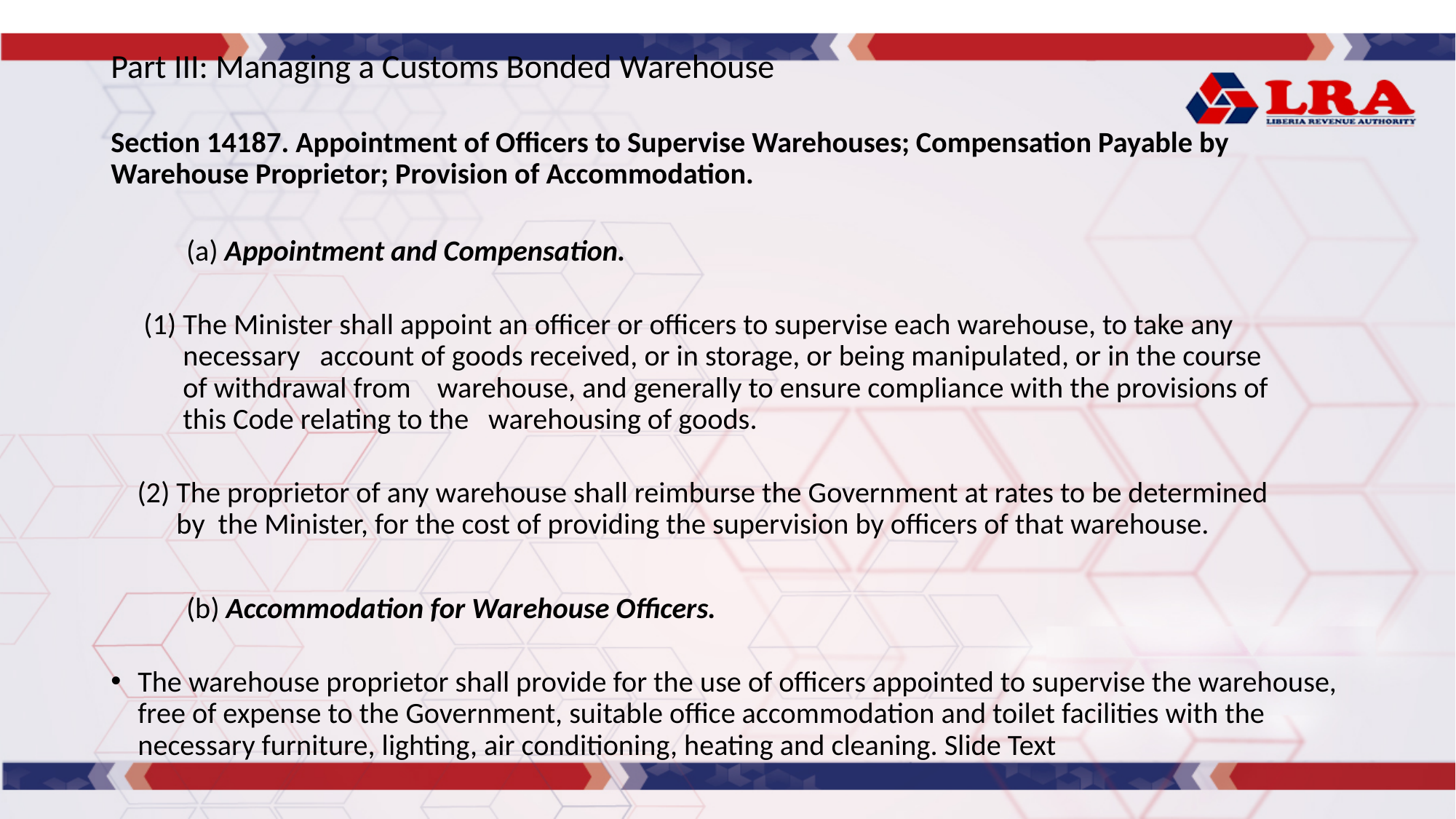

# Part III: Managing a Customs Bonded Warehouse
Section 14187. Appointment of Officers to Supervise Warehouses; Compensation Payable by Warehouse Proprietor; Provision of Accommodation.
	(a) Appointment and Compensation.
     (1) The Minister shall appoint an officer or officers to supervise each warehouse, to take any
           necessary   account of goods received, or in storage, or being manipulated, or in the course
           of withdrawal from    warehouse, and generally to ensure compliance with the provisions of
           this Code relating to the   warehousing of goods.
    (2) The proprietor of any warehouse shall reimburse the Government at rates to be determined
          by  the Minister, for the cost of providing the supervision by officers of that warehouse.

	(b) Accommodation for Warehouse Officers.
The warehouse proprietor shall provide for the use of officers appointed to supervise the warehouse, free of expense to the Government, suitable office accommodation and toilet facilities with the necessary furniture, lighting, air conditioning, heating and cleaning. Slide Text